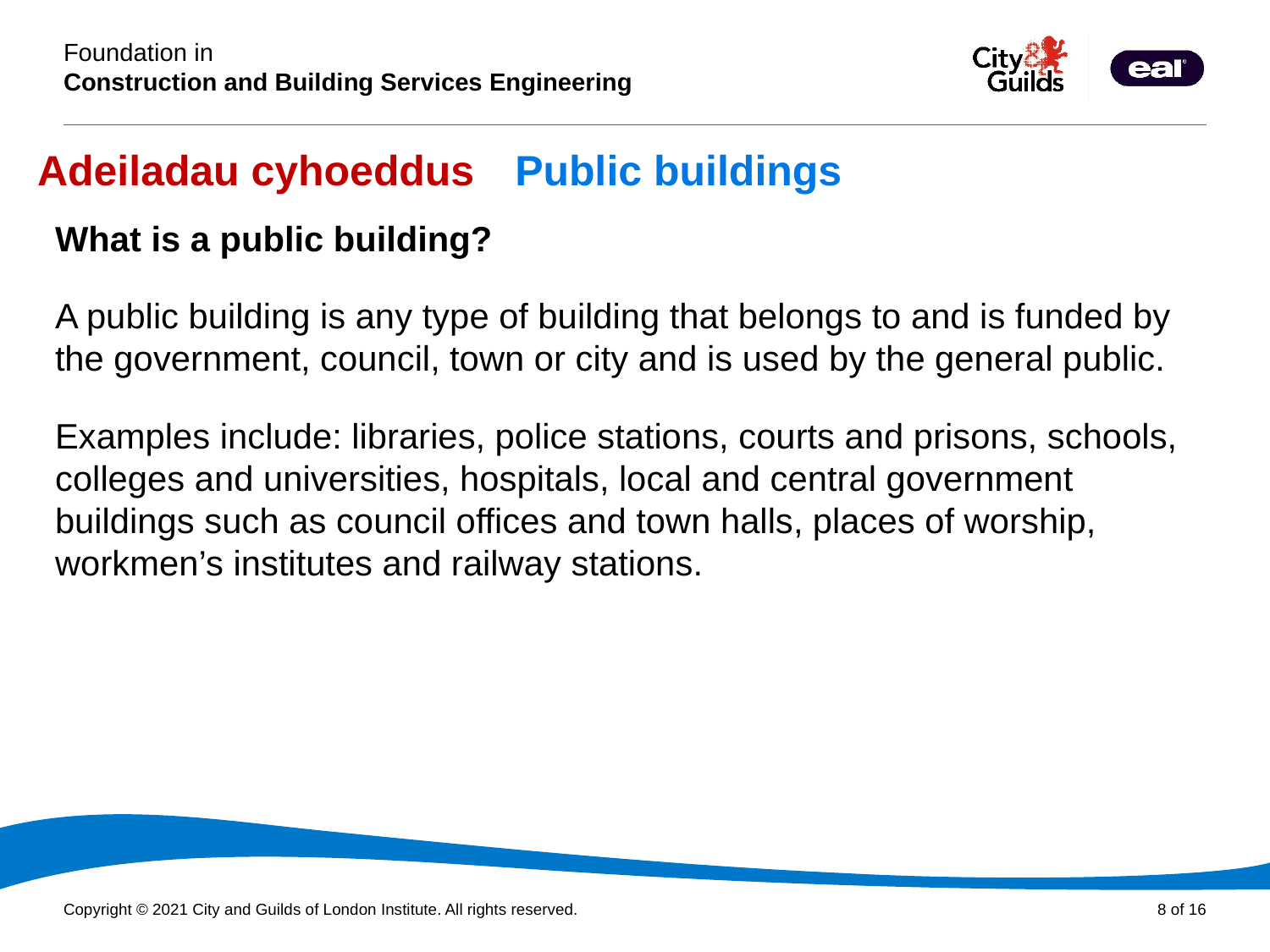

Adeiladau cyhoeddus
# Public buildings
What is a public building?
A public building is any type of building that belongs to and is funded by the government, council, town or city and is used by the general public.
Examples include: libraries, police stations, courts and prisons, schools, colleges and universities, hospitals, local and central government buildings such as council offices and town halls, places of worship, workmen’s institutes and railway stations.